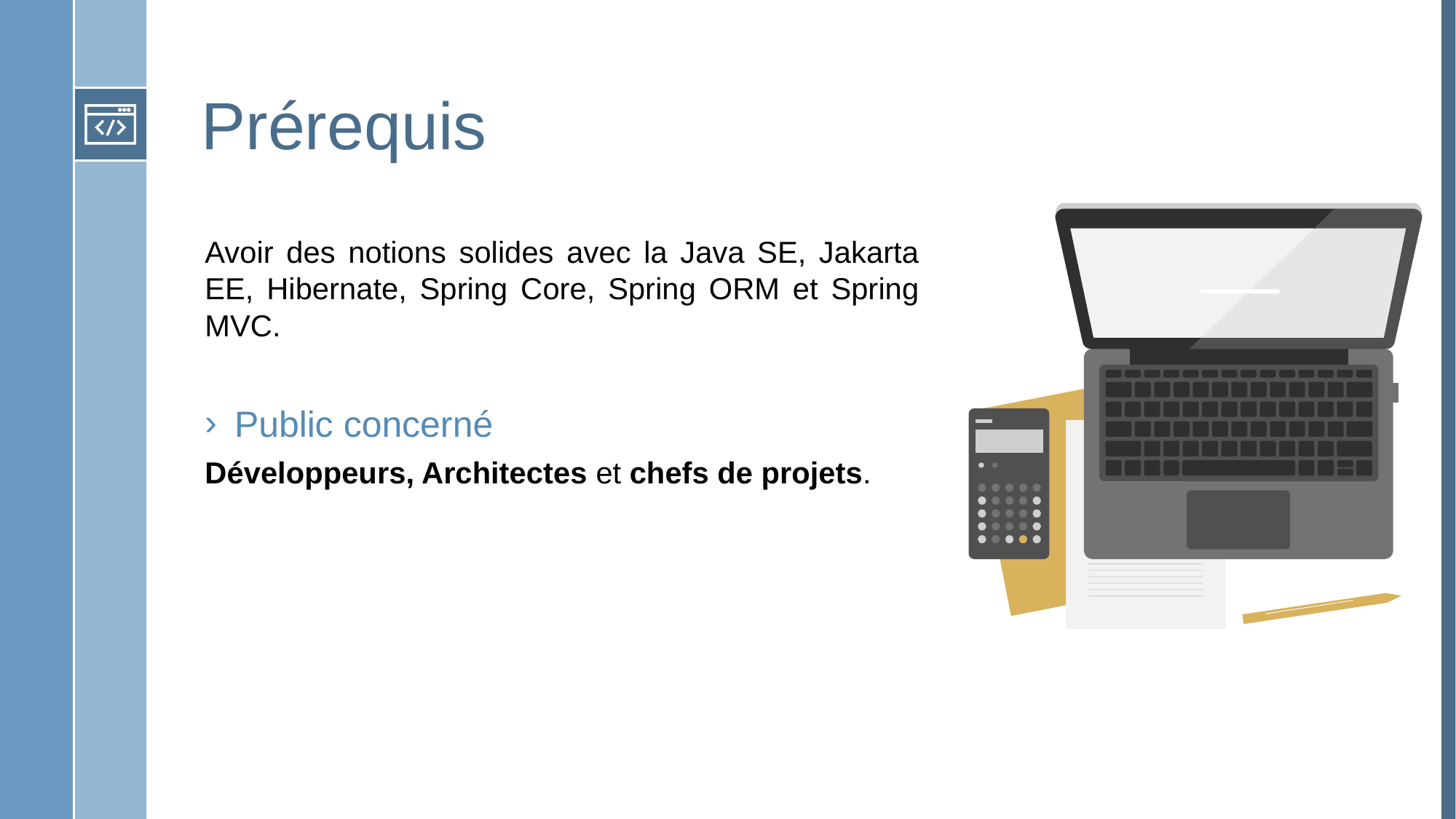

# Prérequis

Avoir des notions solides avec la Java SE, Jakarta EE, Hibernate, Spring Core, Spring ORM et Spring MVC.

Public concerné
Développeurs, Architectes et chefs de projets.